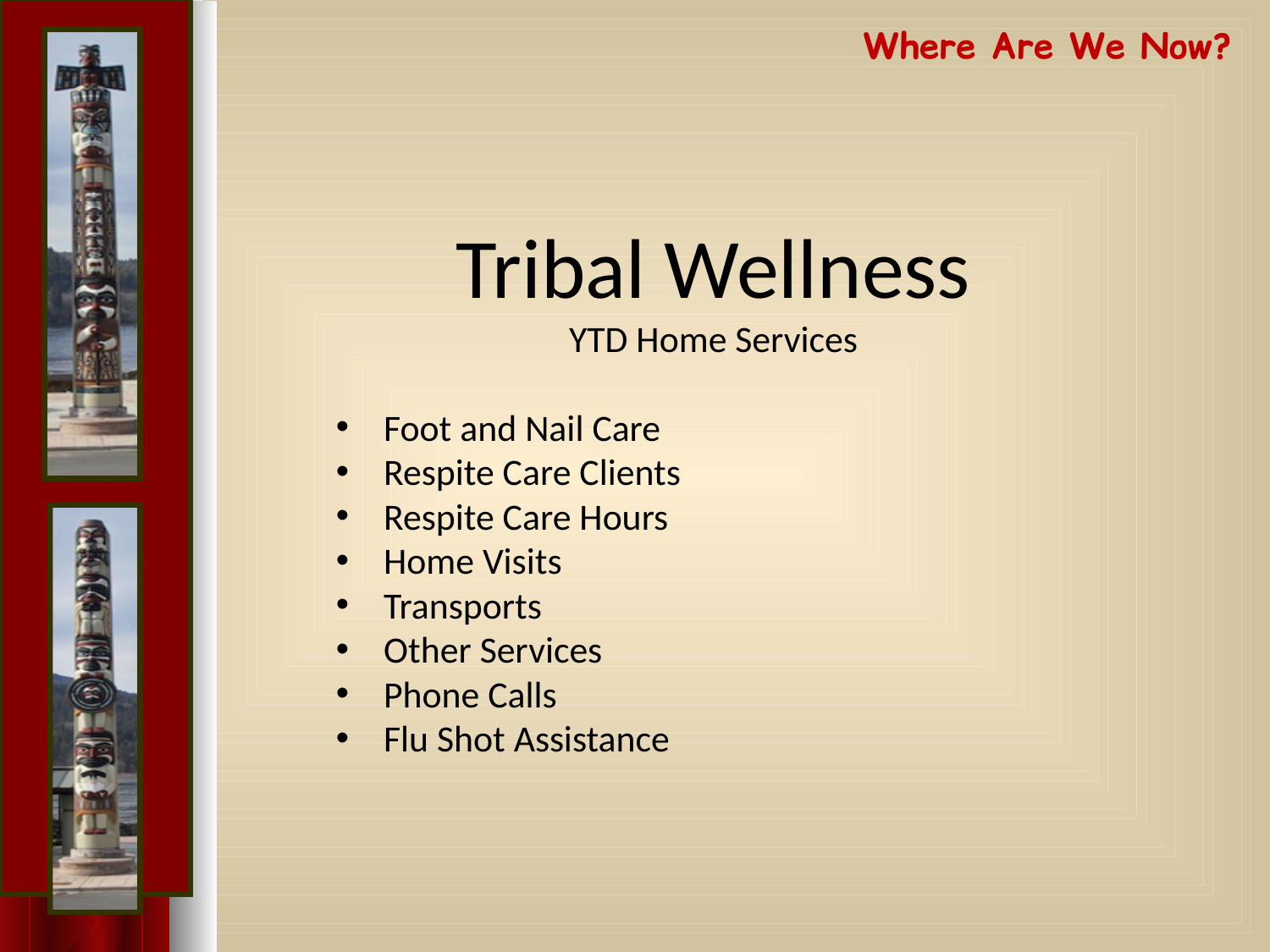

Where Are We Now?
Tribal Wellness
YTD Home Services

Foot and Nail Care
Respite Care Clients
Respite Care Hours
Home Visits
Transports
Other Services
Phone Calls
Flu Shot Assistance